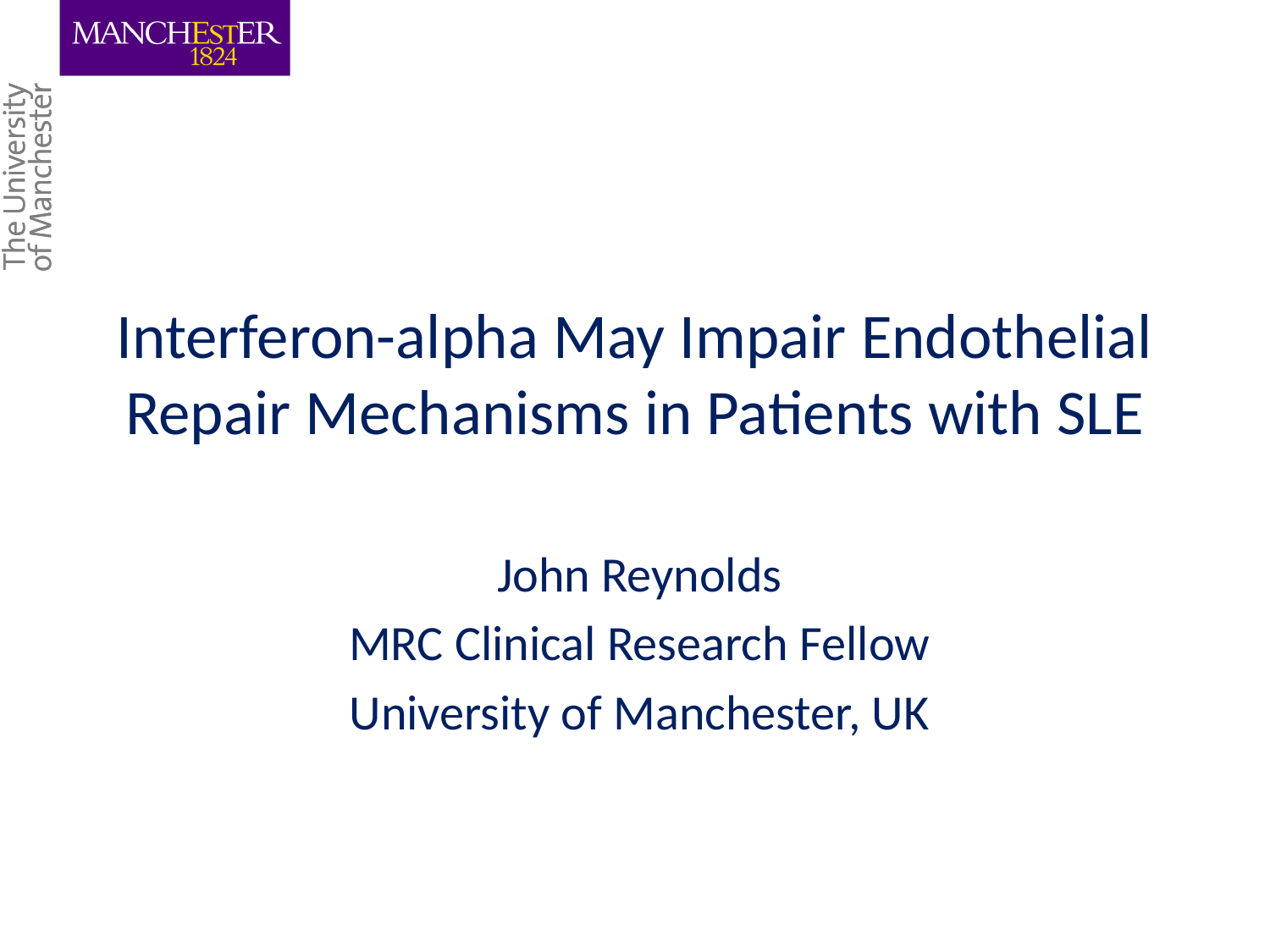

# Interferon-alpha May Impair Endothelial Repair Mechanisms in Patients with SLE
John Reynolds
MRC Clinical Research Fellow
University of Manchester, UK